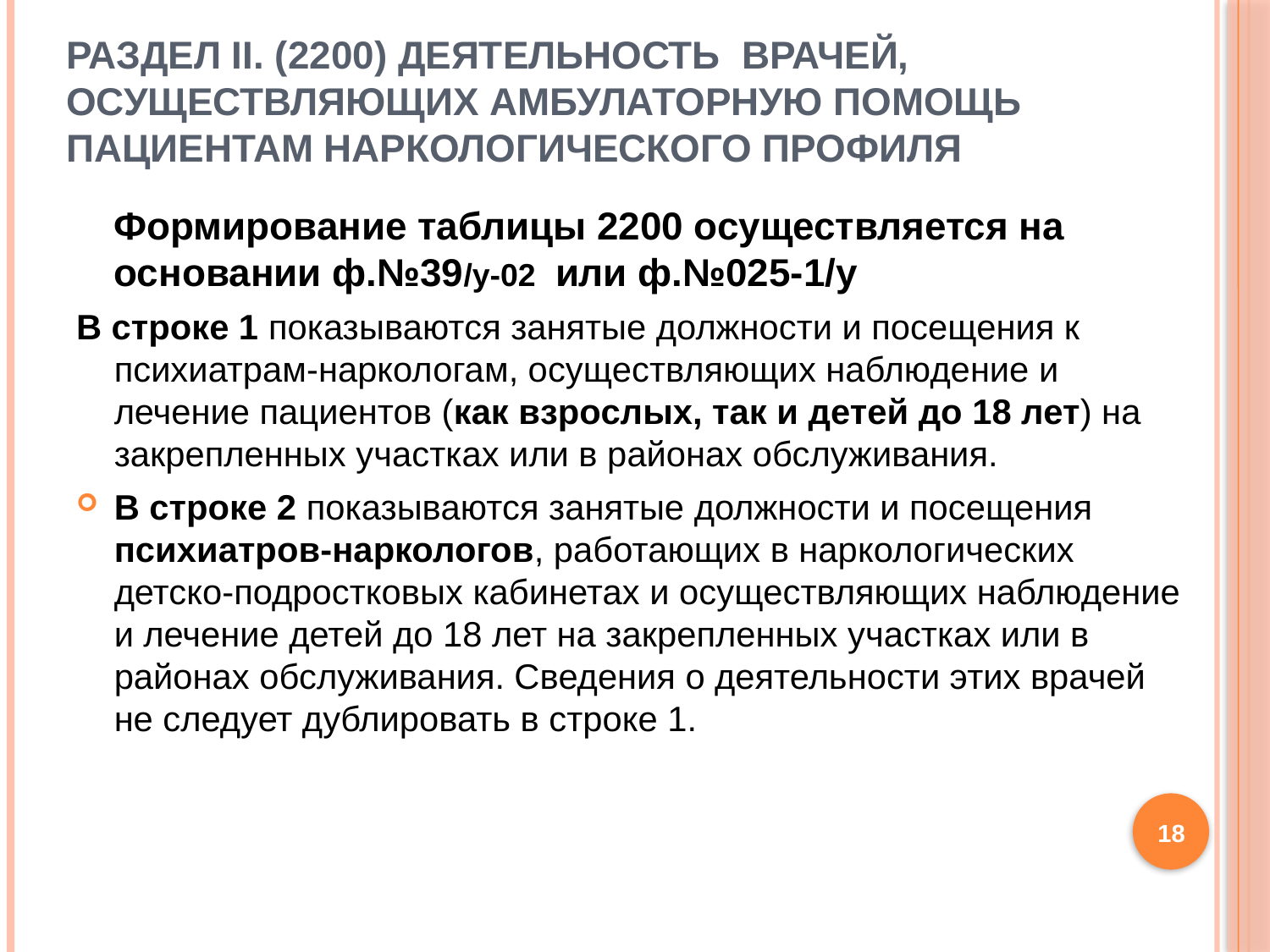

# РАЗДЕЛ II. (2200) ДЕЯТЕЛЬНОСТЬ  ВРАЧЕЙ, ОСУЩЕСТВЛЯЮЩИХ АМБУЛАТОРНУЮ ПОМОЩЬ ПАЦИЕНТАМ НАРКОЛОГИЧЕСКОГО ПРОФИЛЯ
	Формирование таблицы 2200 осуществляется на основании ф.№39/у-02  или ф.№025-1/у
В строке 1 показываются занятые должности и посещения к психиатрам-наркологам, осуществляющих наблюдение и лечение пациентов (как взрослых, так и детей до 18 лет) на закрепленных участках или в районах обслуживания.
В строке 2 показываются занятые должности и посещения психиатров-наркологов, работающих в наркологических детско-подростковых кабинетах и осуществляющих наблюдение и лечение детей до 18 лет на закрепленных участках или в районах обслуживания. Сведения о деятельности этих врачей не следует дублировать в строке 1.

18